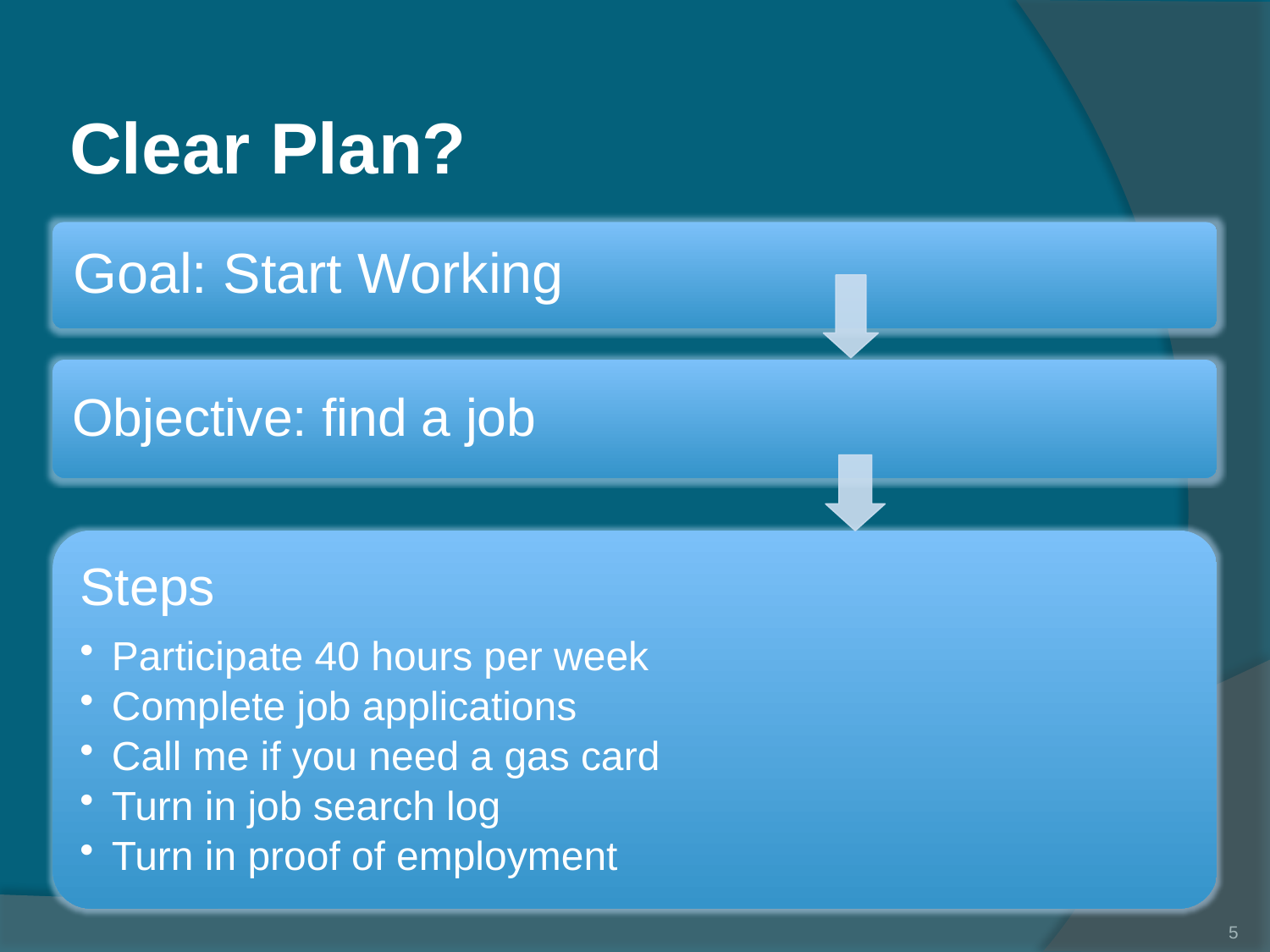

# Clear Plan?
Goal: Start Working
Objective: find a job
Steps
Participate 40 hours per week
Complete job applications
Call me if you need a gas card
Turn in job search log
Turn in proof of employment

5